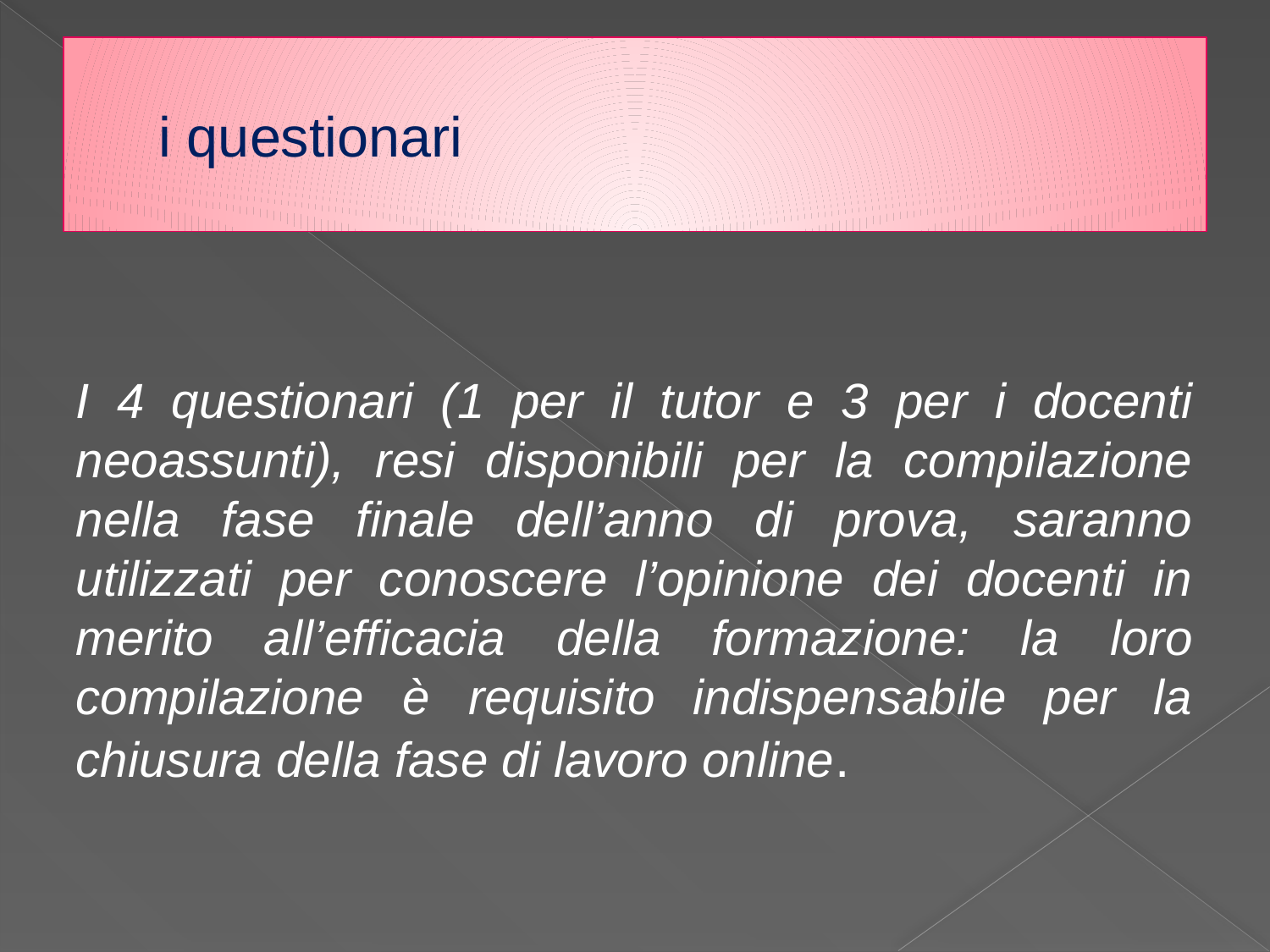

# i questionari
I 4 questionari (1 per il tutor e 3 per i docenti neoassunti), resi disponibili per la compilazione nella fase finale dell’anno di prova, saranno utilizzati per conoscere l’opinione dei docenti in merito all’efficacia della formazione: la loro compilazione è requisito indispensabile per la chiusura della fase di lavoro online.